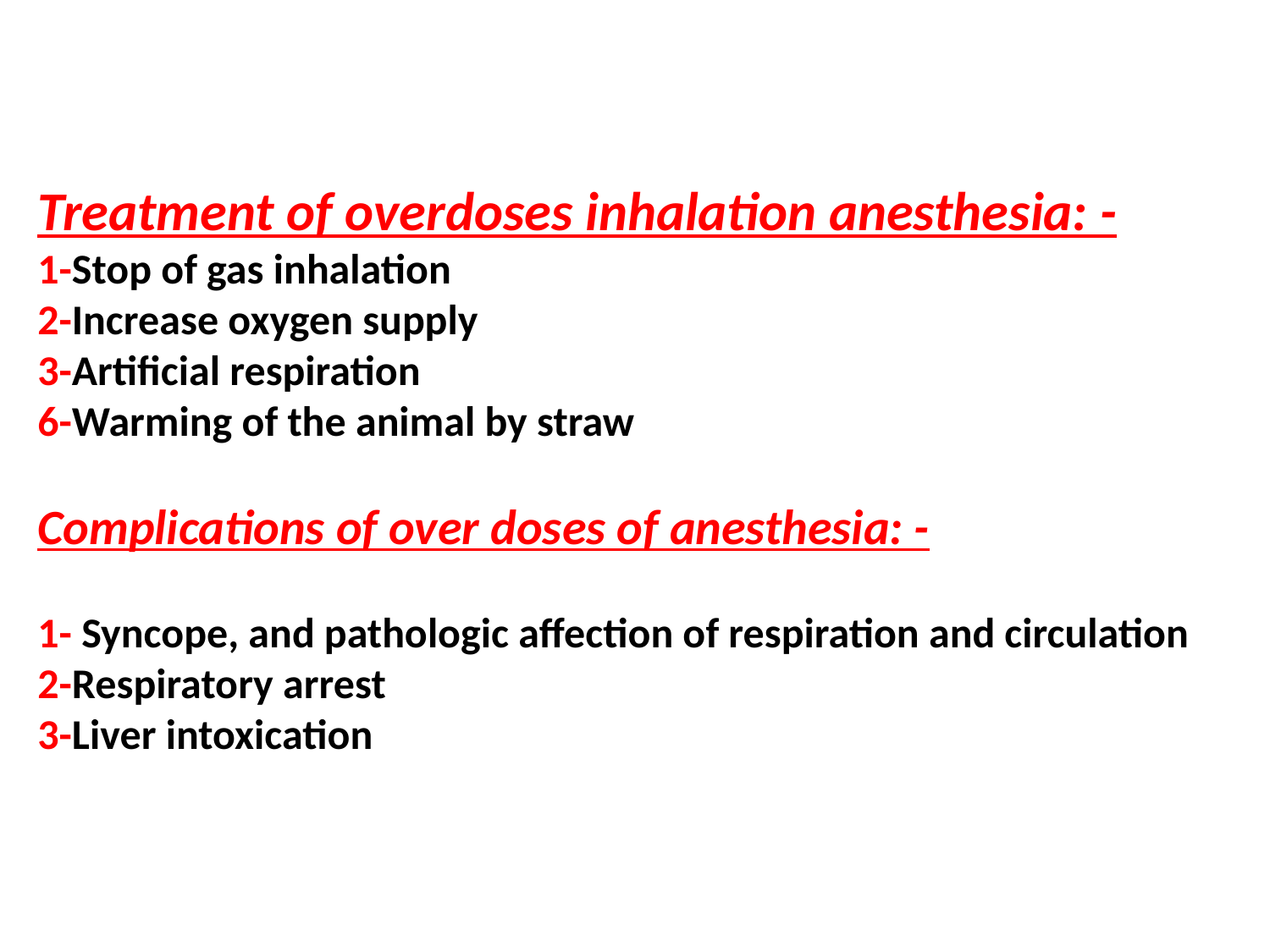

# Treatment of overdoses inhalation anesthesia: - 1-Stop of gas inhalation 2-Increase oxygen supply 3-Artificial respiration 6-Warming of the animal by straw Complications of over doses of anesthesia: - 1- Syncope, and pathologic affection of respiration and circulation 2-Respiratory arrest 3-Liver intoxication